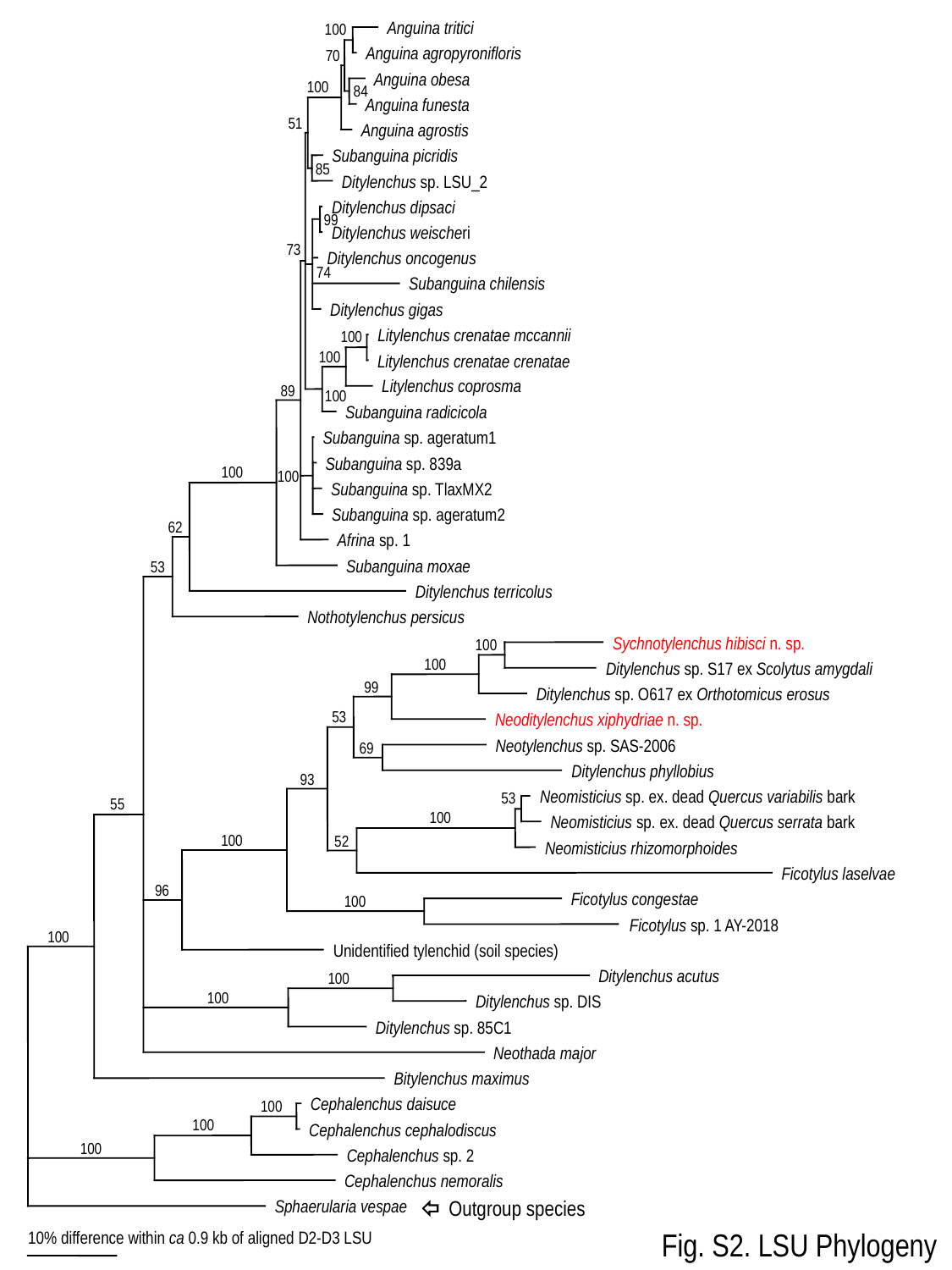

Anguina tritici
100

Anguina agropyronifloris
70

Anguina obesa
100

84

Anguina funesta

51
Anguina agrostis

Subanguina picridis

85

Ditylenchus sp. LSU_2

Ditylenchus dipsaci

99

Ditylenchus weischeri

73
Ditylenchus oncogenus

74

Subanguina chilensis

Ditylenchus gigas

Litylenchus crenatae mccannii
100

100

Litylenchus crenatae crenatae

Litylenchus coprosma
89
100

Subanguina radicicola

Subanguina sp. ageratum1

Subanguina sp. 839a
100

100

Subanguina sp. TlaxMX2

Subanguina sp. ageratum2

62
Afrina sp. 1

Subanguina moxae
53

Ditylenchus terricolus

Nothotylenchus persicus

Sychnotylenchus hibisci n. sp.
100

100

Ditylenchus sp. S17 ex Scolytus amygdali

99
Ditylenchus sp. O617 ex Orthotomicus erosus

53
Neoditylenchus xiphydriae n. sp.

Neotylenchus sp. SAS-2006
69

Ditylenchus phyllobius
93

Neomisticius sp. ex. dead Quercus variabilis bark
53

55

100

Neomisticius sp. ex. dead Quercus serrata bark

100
52
Neomisticius rhizomorphoides

Ficotylus laselvae

96
Ficotylus congestae
100

Ficotylus sp. 1 AY-2018

100
Unidentified tylenchid (soil species)

Ditylenchus acutus
100

100

Ditylenchus sp. DIS

Ditylenchus sp. 85C1

Neothada major

Bitylenchus maximus

Cephalenchus daisuce
100

100

Cephalenchus cephalodiscus

100
Cephalenchus sp. 2

Cephalenchus nemoralis

Outgroup species
Sphaerularia vespae

Fig. S2. LSU Phylogeny
10% difference within ca 0.9 kb of aligned D2-D3 LSU